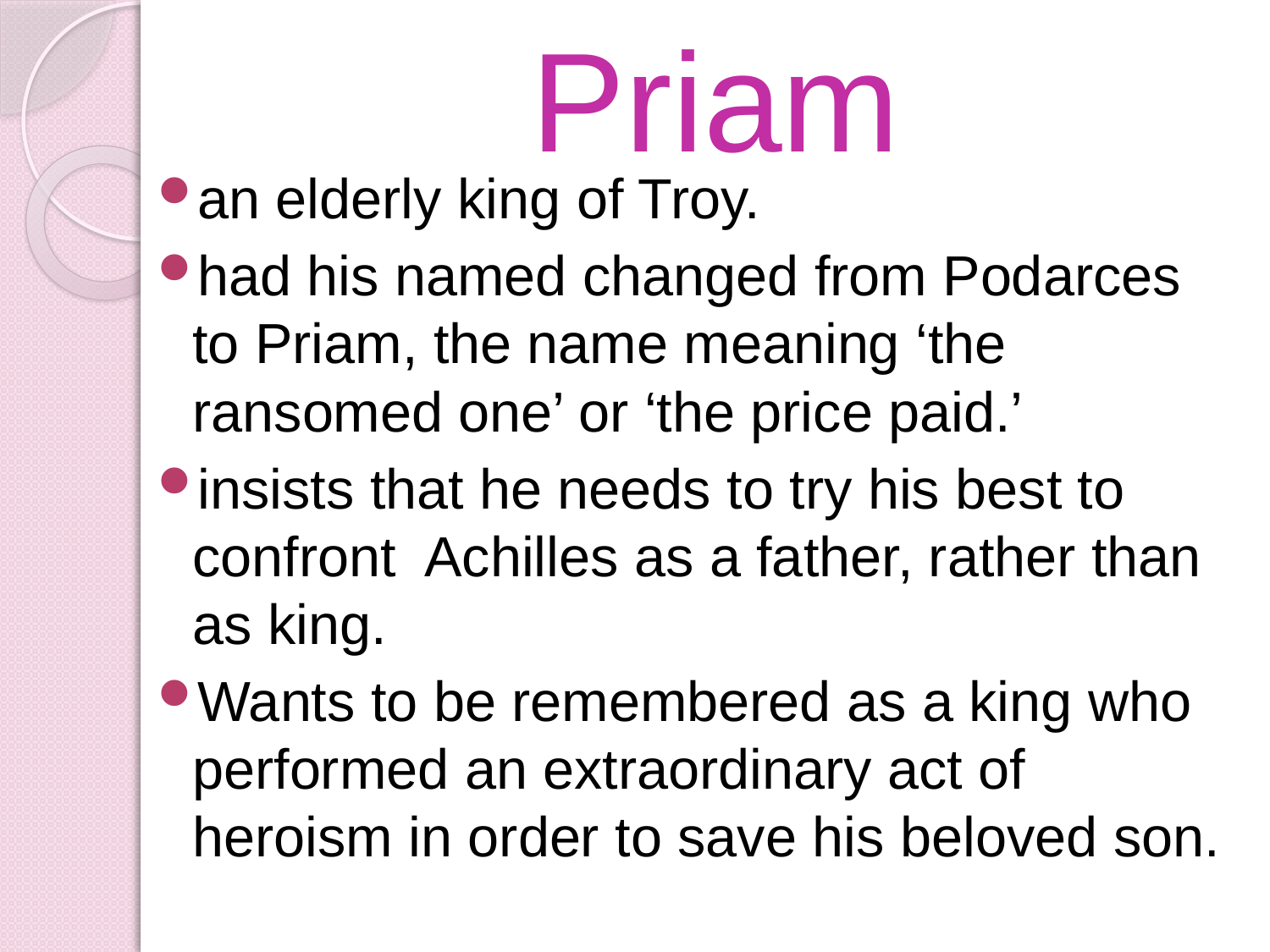

# Priam
an elderly king of Troy.
had his named changed from Podarces to Priam, the name meaning ‘the ransomed one’ or ‘the price paid.’
insists that he needs to try his best to confront  Achilles as a father, rather than as king.
Wants to be remembered as a king who performed an extraordinary act of heroism in order to save his beloved son.